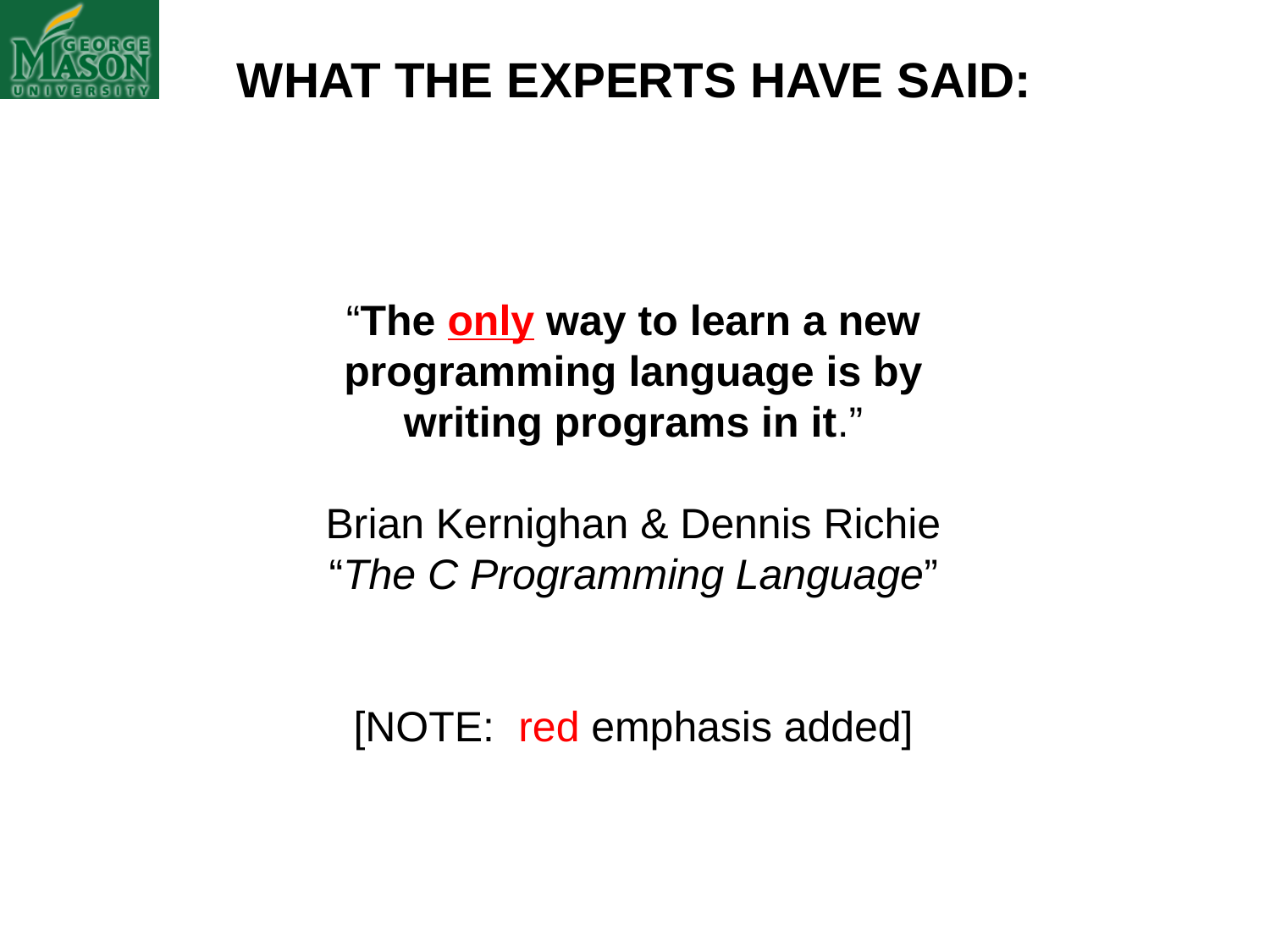

WHAT THE EXPERTS HAVE SAID:
“The only way to learn a new programming language is by
writing programs in it.”

Brian Kernighan & Dennis Richie
“The C Programming Language”

[NOTE:  red emphasis added]